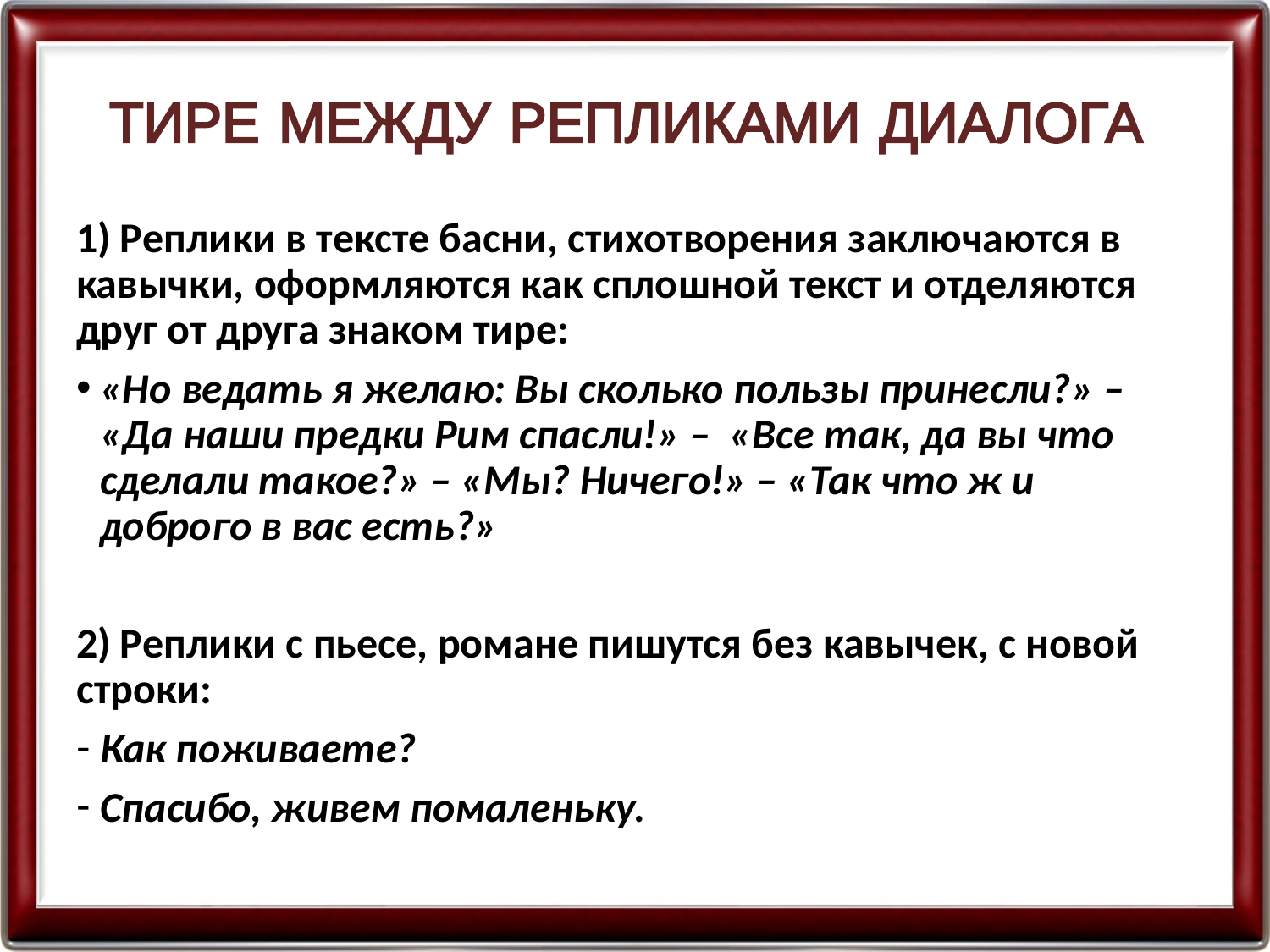

# ТИРЕ между репликами диалога

1) Реплики в тексте басни, стихотворения заключаются в кавычки, оформляются как сплошной текст и отделяются друг от друга знаком тире:
«Но ведать я желаю: Вы сколько пользы принесли?» – «Да наши предки Рим спасли!» –  «Все так, да вы что сделали такое?» – «Мы? Ничего!» – «Так что ж и доброго в вас есть?»

2) Реплики с пьесе, романе пишутся без кавычек, с новой строки:
Как поживаете?
Спасибо, живем помаленьку.